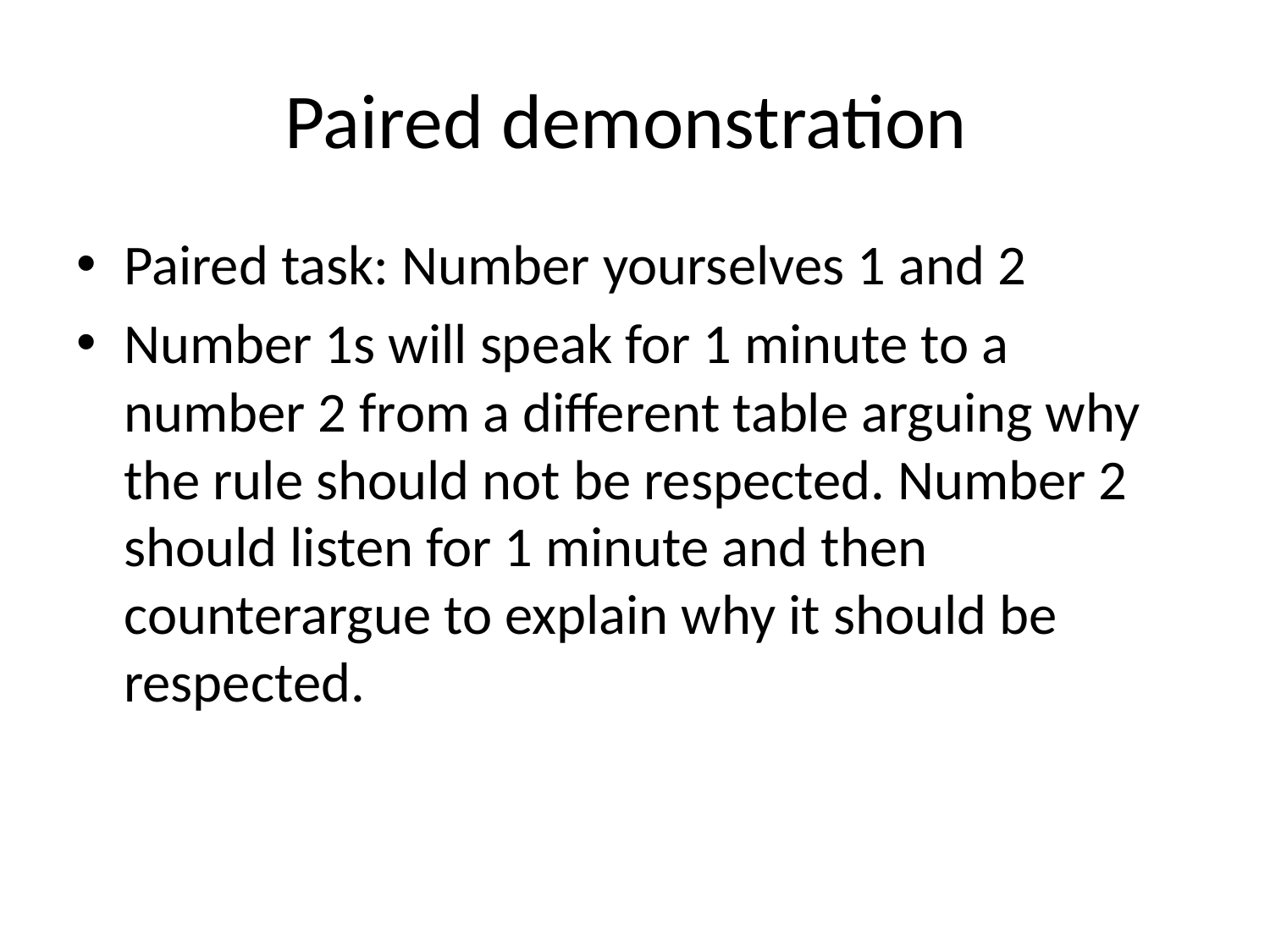

# Paired demonstration
Paired task: Number yourselves 1 and 2
Number 1s will speak for 1 minute to a number 2 from a different table arguing why the rule should not be respected. Number 2 should listen for 1 minute and then counterargue to explain why it should be respected.